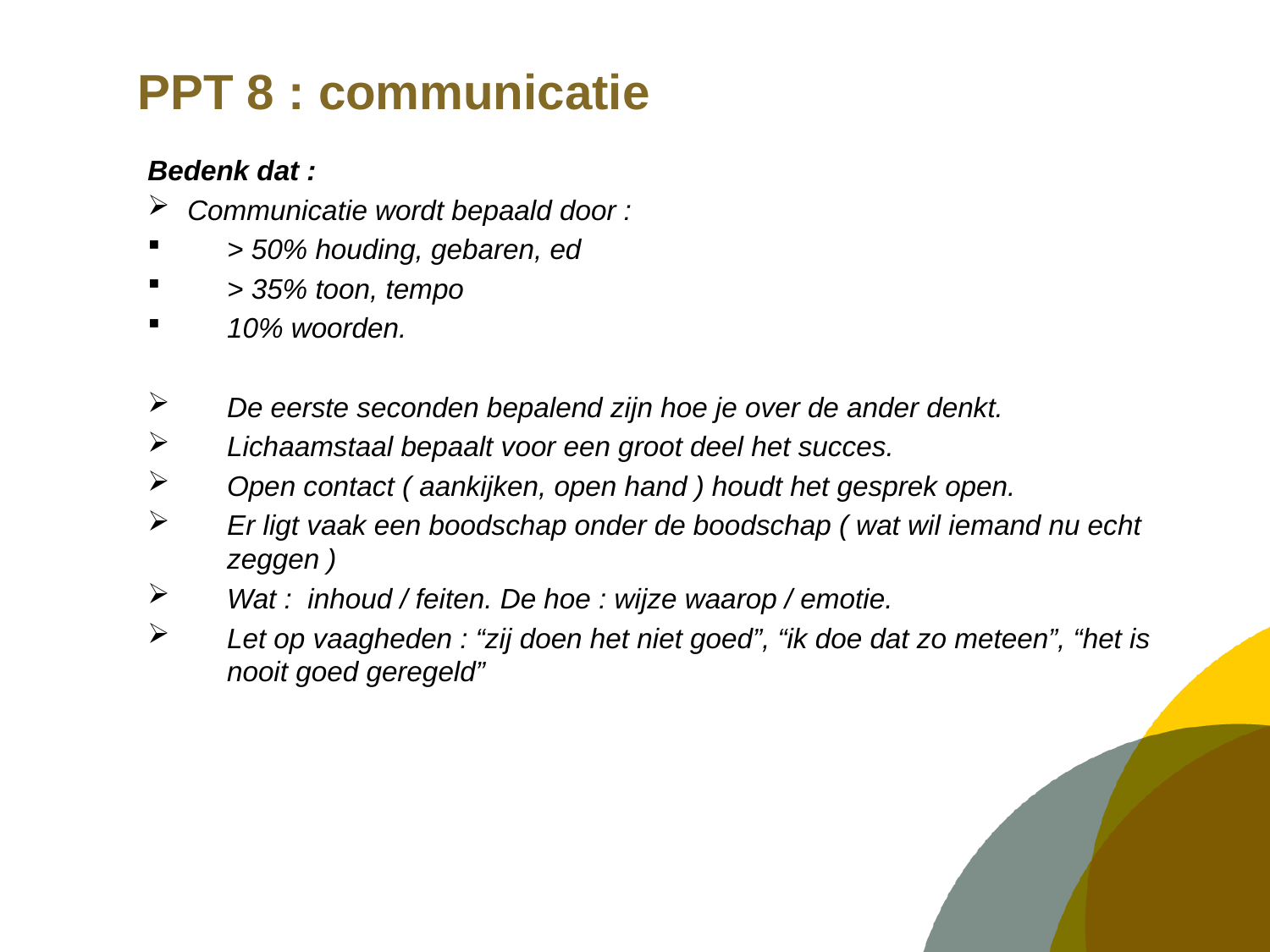

# PPT 8 : communicatie
Bedenk dat :
Communicatie wordt bepaald door :
> 50% houding, gebaren, ed
> 35% toon, tempo
10% woorden.

De eerste seconden bepalend zijn hoe je over de ander denkt.
Lichaamstaal bepaalt voor een groot deel het succes.
Open contact ( aankijken, open hand ) houdt het gesprek open.
Er ligt vaak een boodschap onder de boodschap ( wat wil iemand nu echt zeggen )
Wat :  inhoud / feiten. De hoe : wijze waarop / emotie.
Let op vaagheden : “zij doen het niet goed”, “ik doe dat zo meteen”, “het is nooit goed geregeld”